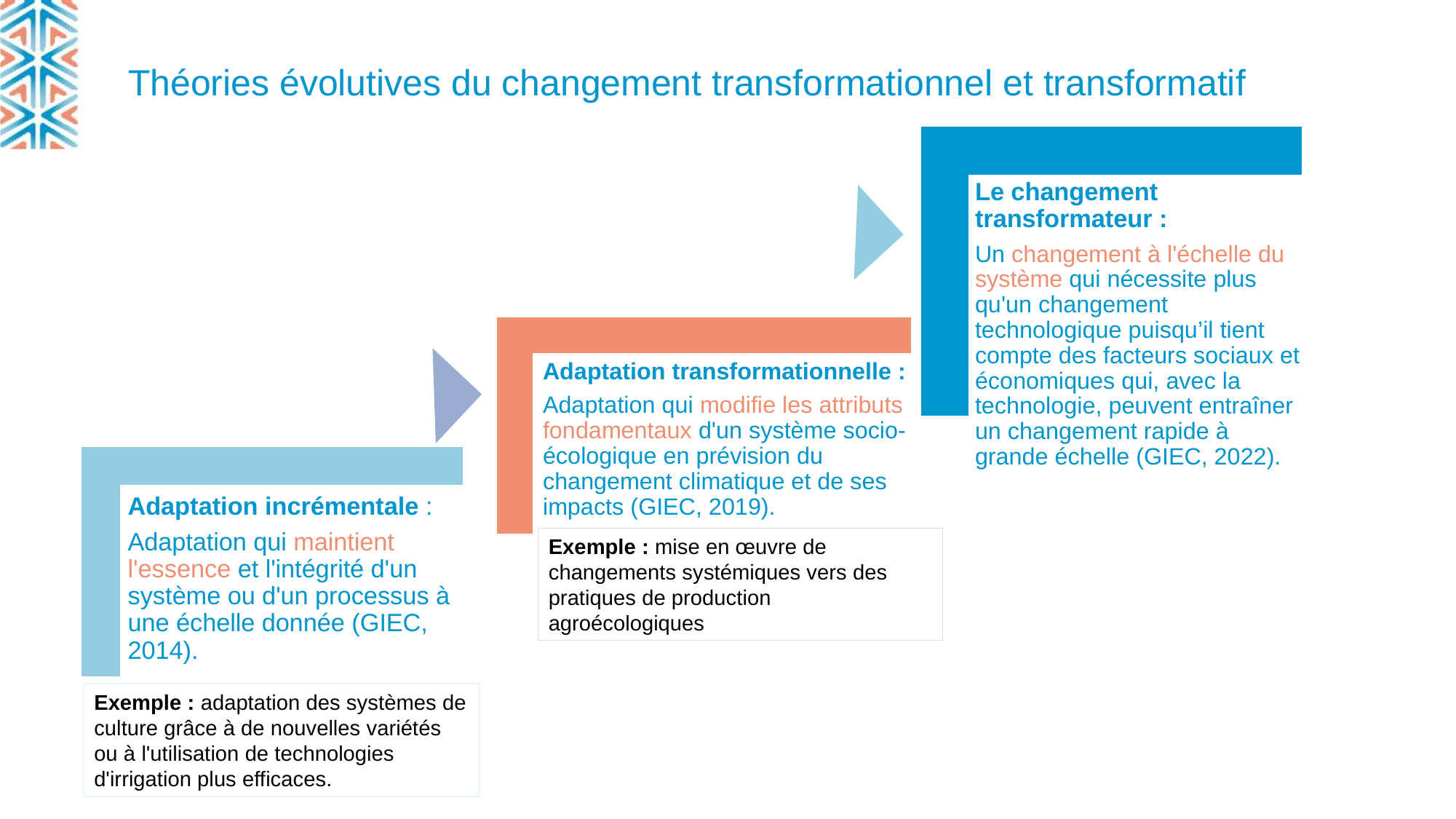

# Théories évolutives du changement transformationnel et transformatif
Adaptation incrémentale :
Adaptation qui maintient l'essence et l'intégrité d'un système ou d'un processus à une échelle donnée (GIEC, 2014).
Adaptation transformationnelle :
Adaptation qui modifie les attributs fondamentaux d'un système socio-écologique en prévision du changement climatique et de ses impacts (GIEC, 2019).
Le changement transformateur :
Un changement à l'échelle du système qui nécessite plus qu'un changement technologique puisqu’il tient compte des facteurs sociaux et économiques qui, avec la technologie, peuvent entraîner un changement rapide à grande échelle (GIEC, 2022).
Exemple : mise en œuvre de changements systémiques vers des pratiques de production agroécologiques
Exemple : adaptation des systèmes de culture grâce à de nouvelles variétés ou à l'utilisation de technologies d'irrigation plus efficaces.